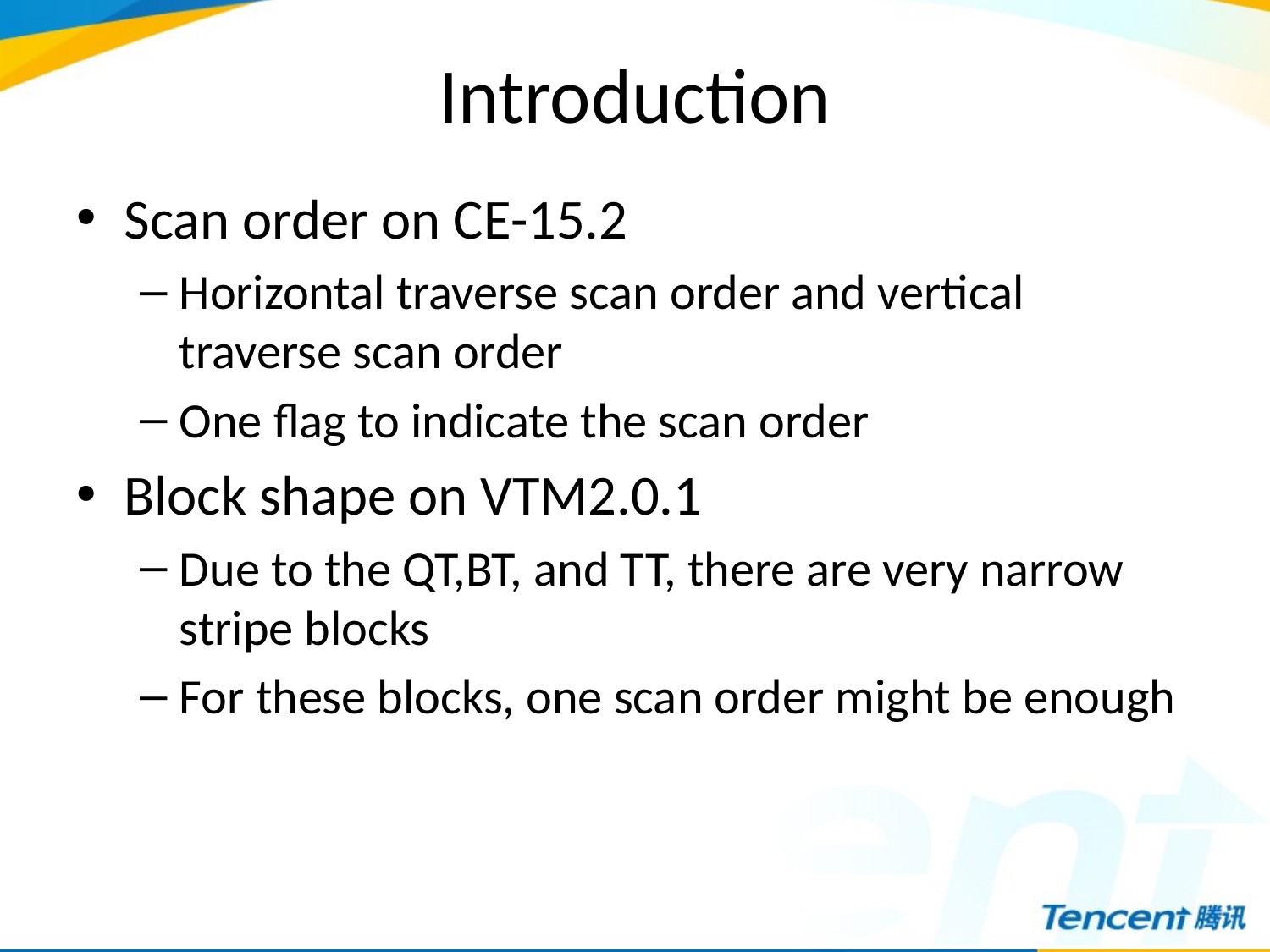

# Introduction
Scan order on CE-15.2
Horizontal traverse scan order and vertical traverse scan order
One flag to indicate the scan order
Block shape on VTM2.0.1
Due to the QT,BT, and TT, there are very narrow stripe blocks
For these blocks, one scan order might be enough